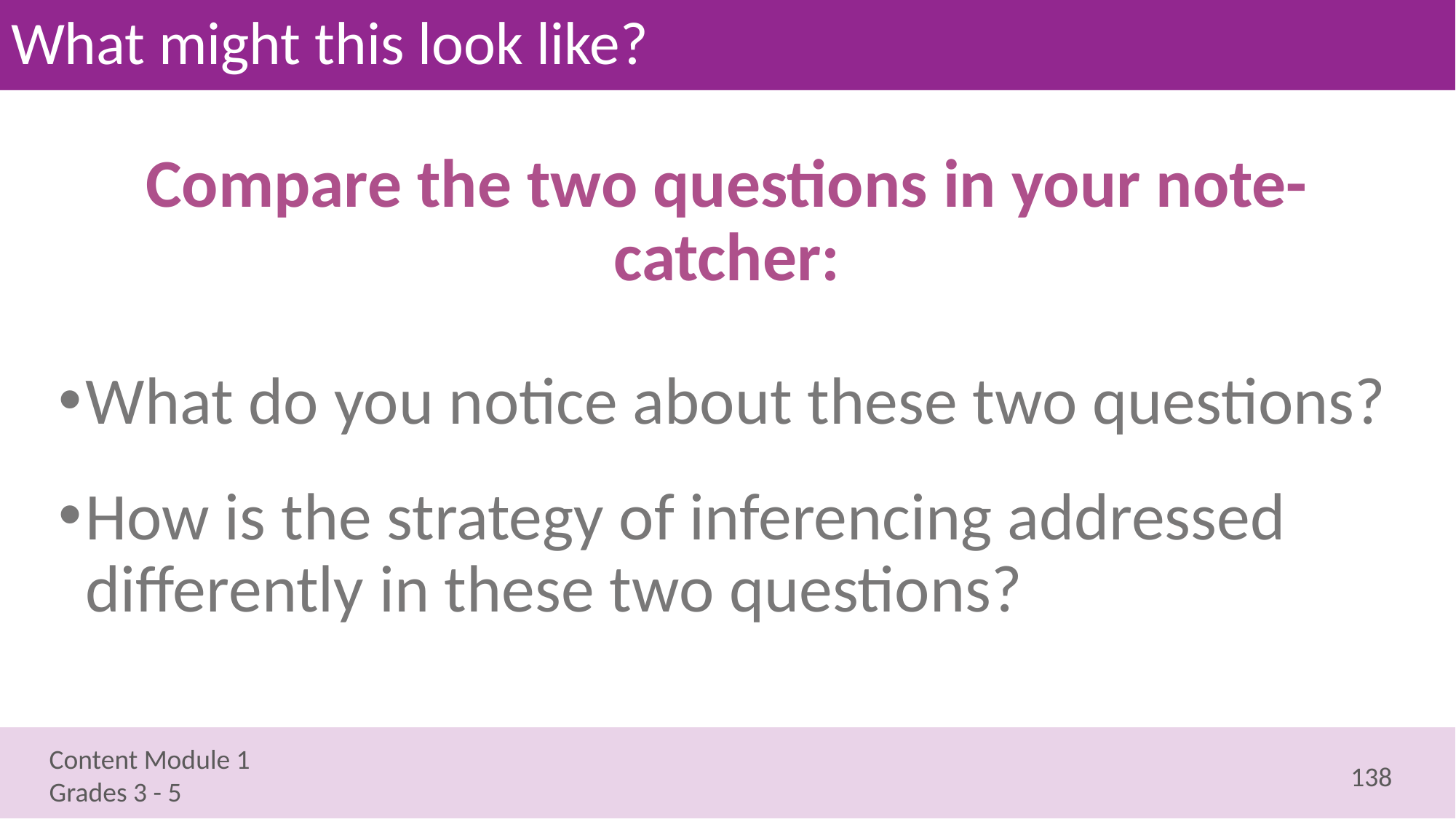

# What might this look like?
Compare the two questions in your note-catcher:

What do you notice about these two questions?

How is the strategy of inferencing addressed differently in these two questions?

138